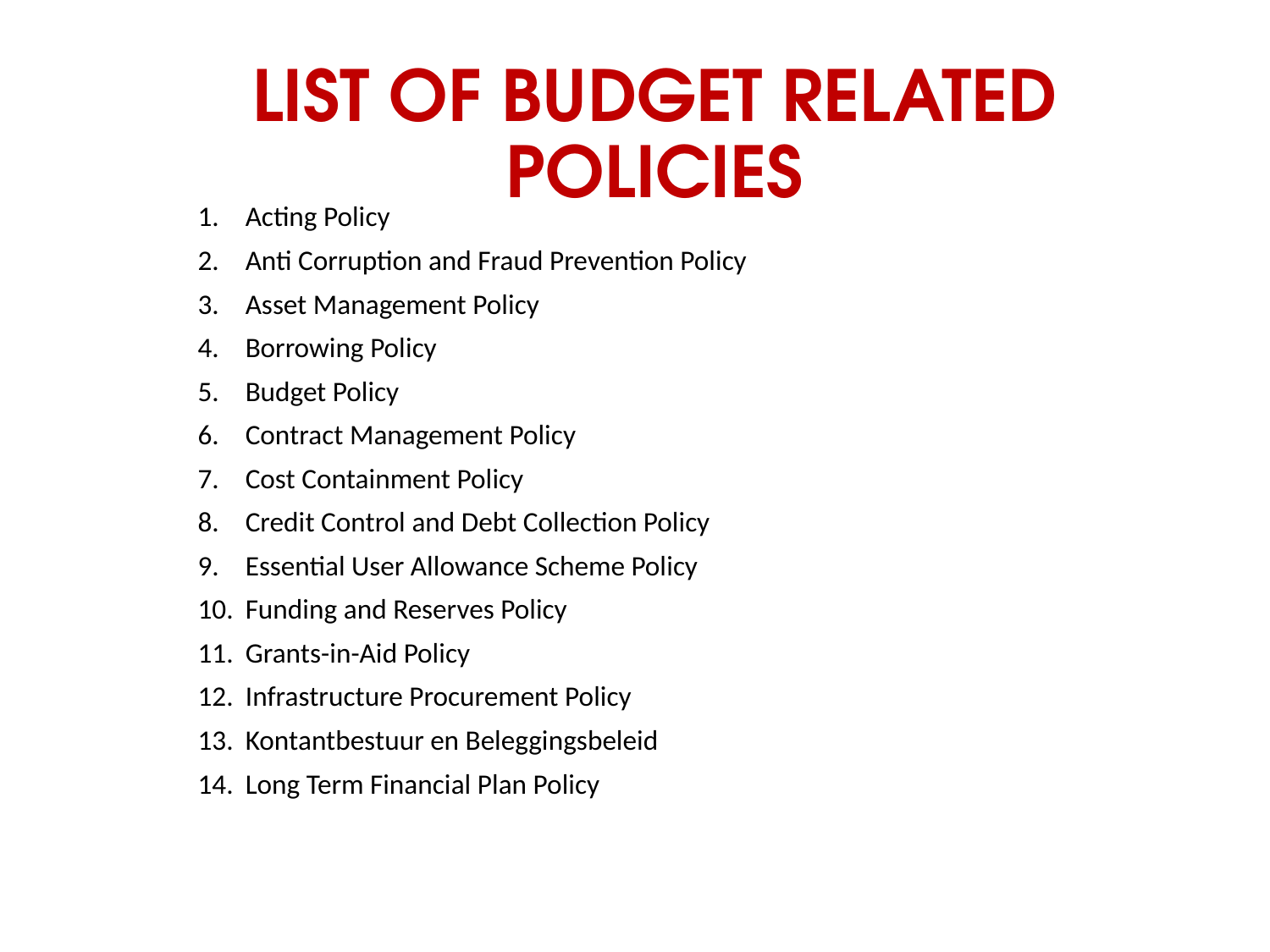

# LIST OF BUDGET RELATED POLICIES
Acting Policy
Anti Corruption and Fraud Prevention Policy
Asset Management Policy
Borrowing Policy
Budget Policy
Contract Management Policy
Cost Containment Policy
Credit Control and Debt Collection Policy
Essential User Allowance Scheme Policy
Funding and Reserves Policy
Grants-in-Aid Policy
Infrastructure Procurement Policy
Kontantbestuur en Beleggingsbeleid
Long Term Financial Plan Policy